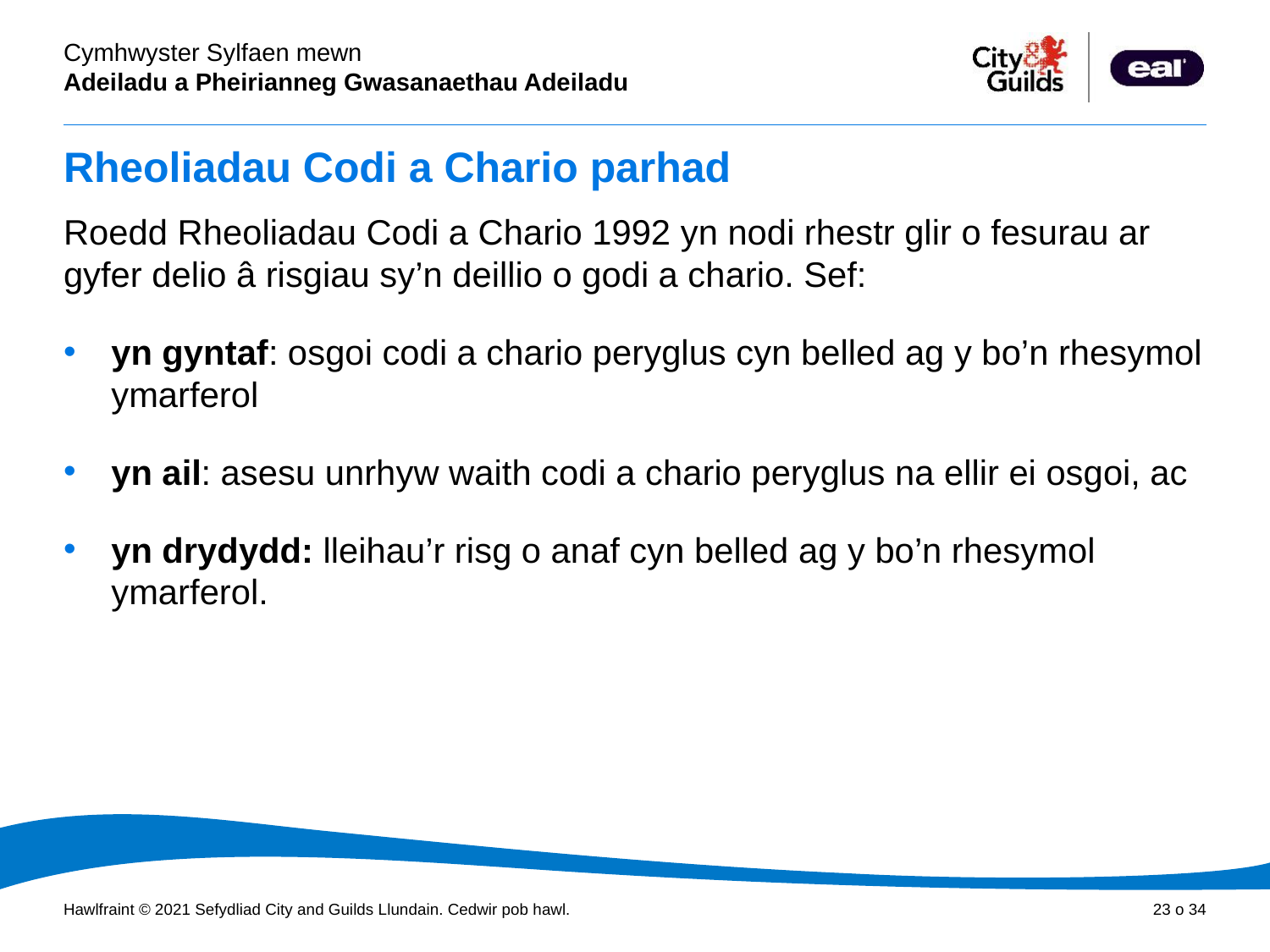

# Rheoliadau Codi a Chario parhad
Roedd Rheoliadau Codi a Chario 1992 yn nodi rhestr glir o fesurau ar gyfer delio â risgiau sy’n deillio o godi a chario. Sef:
yn gyntaf: osgoi codi a chario peryglus cyn belled ag y bo’n rhesymol ymarferol
yn ail: asesu unrhyw waith codi a chario peryglus na ellir ei osgoi, ac
yn drydydd: lleihau’r risg o anaf cyn belled ag y bo’n rhesymol ymarferol.